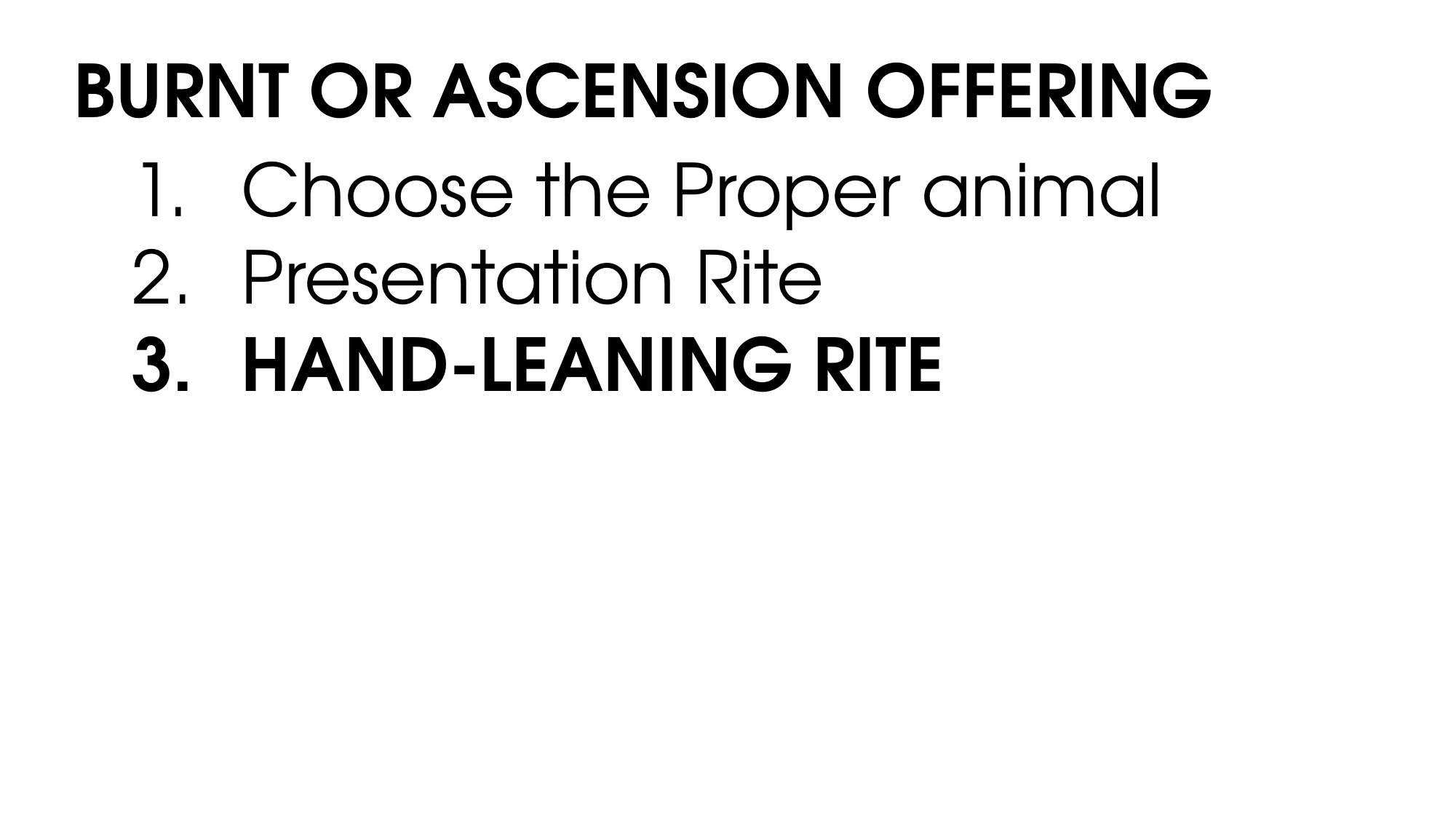

BURNT OR ASCENSION OFFERING
Choose the Proper animal
Presentation Rite
HAND-LEANING RITE